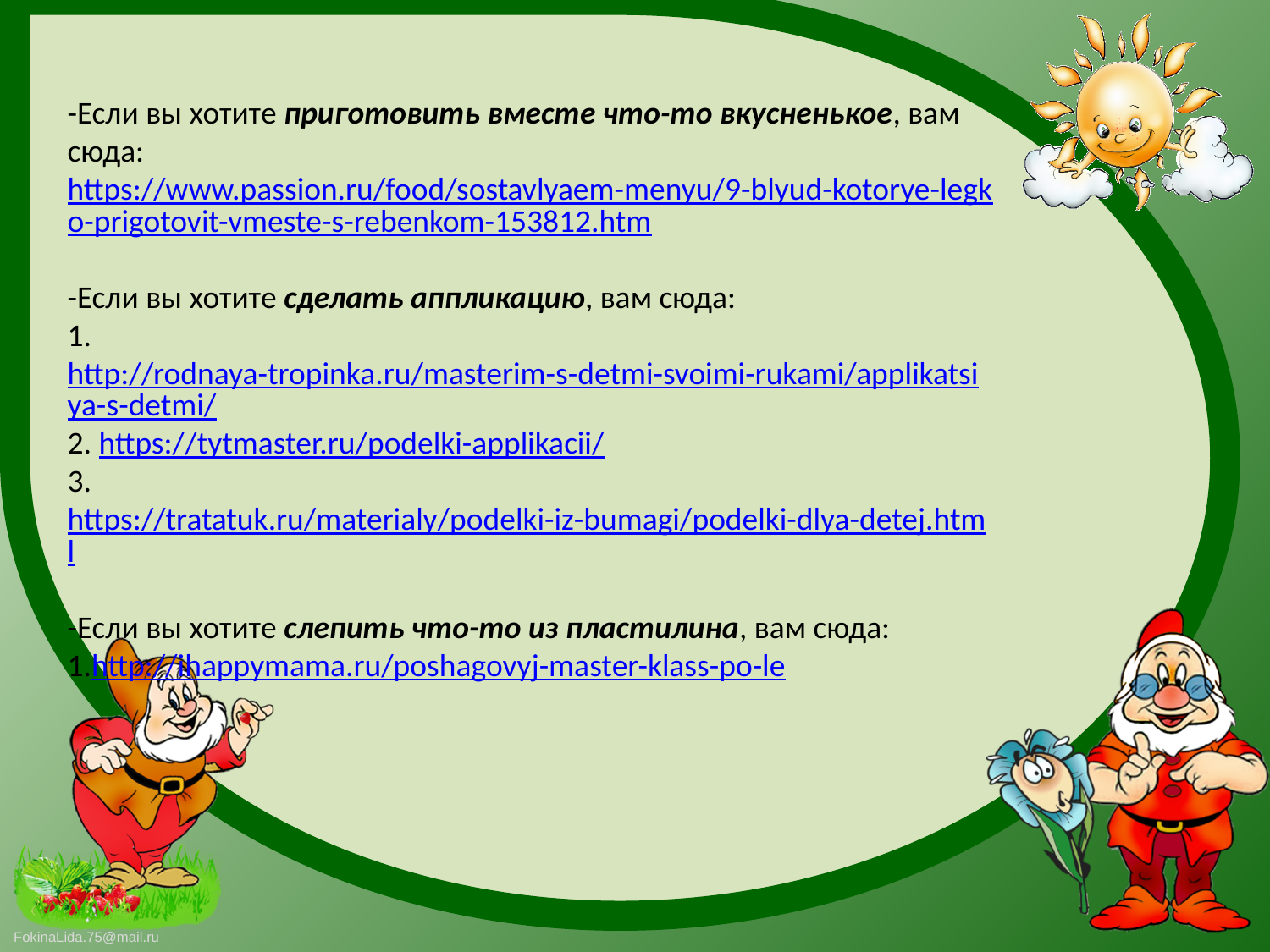

-Если вы хотите приготовить вместе что-то вкусненькое, вам сюда:
https://www.passion.ru/food/sostavlyaem-menyu/9-blyud-kotorye-legko-prigotovit-vmeste-s-rebenkom-153812.htm

-Если вы хотите сделать аппликацию, вам сюда:
1. http://rodnaya-tropinka.ru/masterim-s-detmi-svoimi-rukami/applikatsiya-s-detmi/
2. https://tytmaster.ru/podelki-applikacii/
3. https://tratatuk.ru/materialy/podelki-iz-bumagi/podelki-dlya-detej.html

-Если вы хотите слепить что-то из пластилина, вам сюда:
1.http://ihappymama.ru/poshagovyj-master-klass-po-le